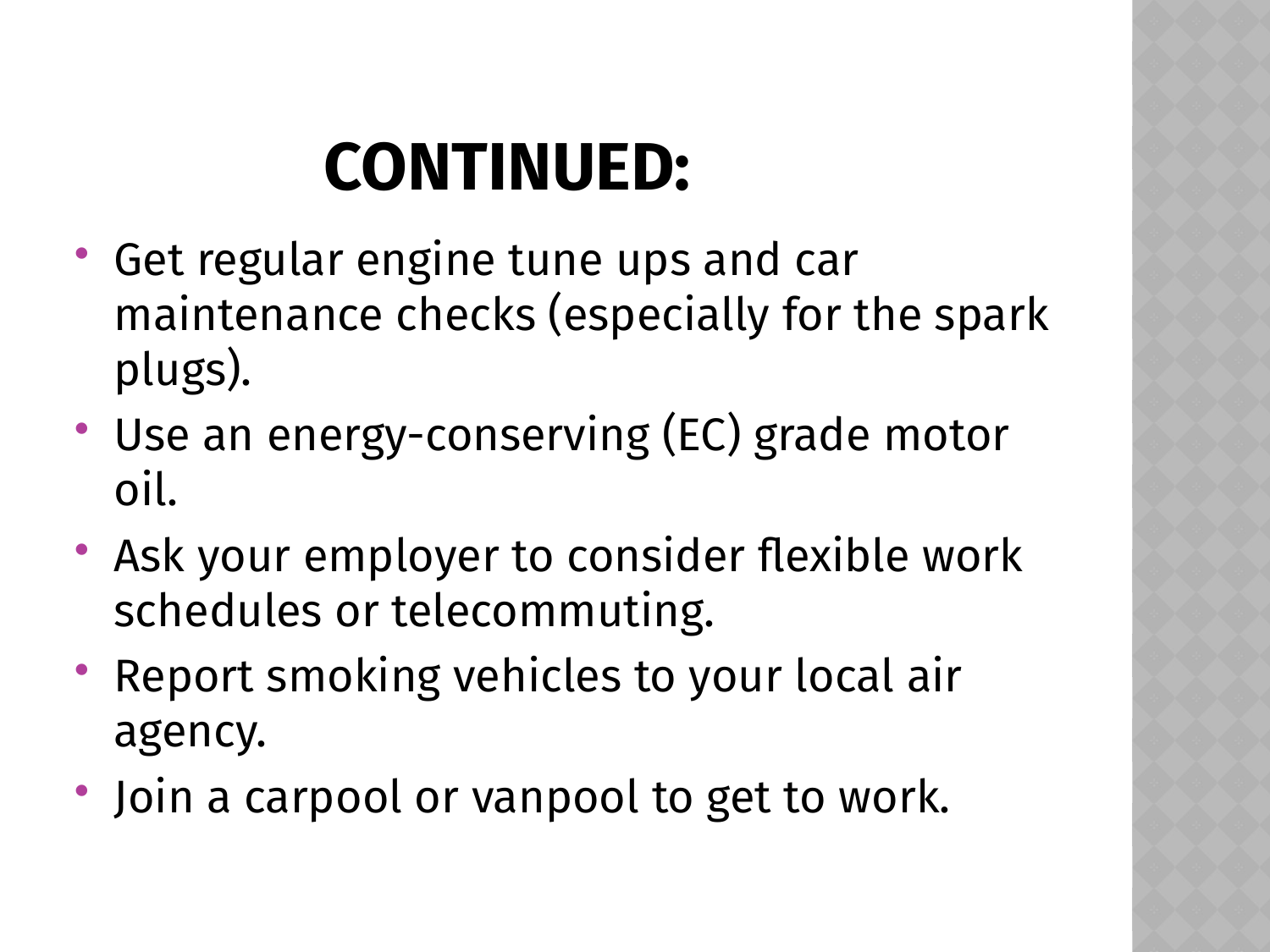

# Continued:
Get regular engine tune ups and car maintenance checks (especially for the spark plugs).
Use an energy-conserving (EC) grade motor oil.
Ask your employer to consider flexible work schedules or telecommuting.
Report smoking vehicles to your local air agency.
Join a carpool or vanpool to get to work.